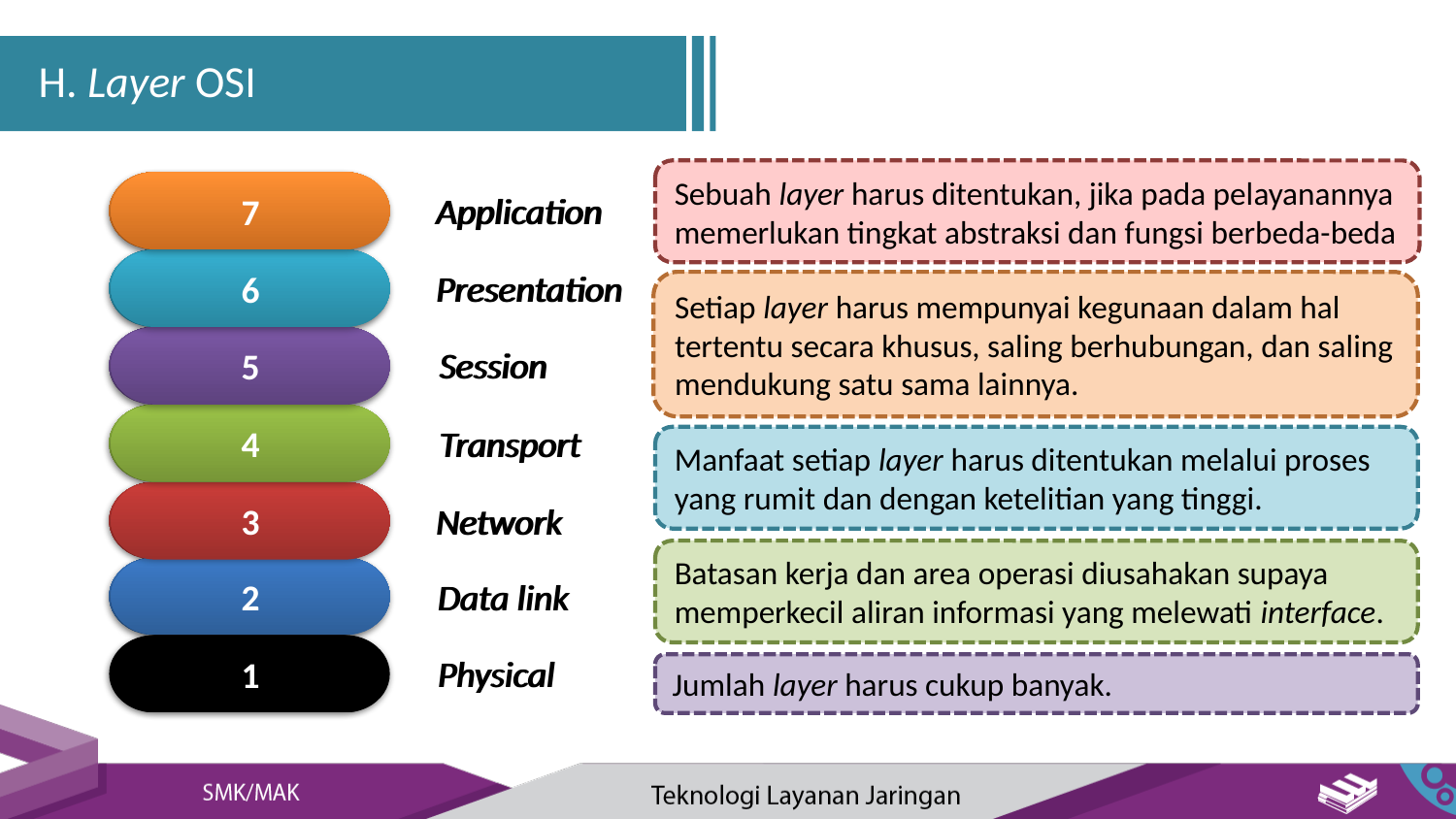

H. Layer OSI
Sebuah layer harus ditentukan, jika pada pelayanannya memerlukan tingkat abstraksi dan fungsi berbeda-beda
7
6
5
4
3
2
1
7
6
5
4
3
2
1
Application
Application
Presentation
Presentation
Setiap layer harus mempunyai kegunaan dalam hal tertentu secara khusus, saling berhubungan, dan saling mendukung satu sama lainnya.
Session
Session
Transport
Transport
Manfaat setiap layer harus ditentukan melalui proses yang rumit dan dengan ketelitian yang tinggi.
Network
Network
Batasan kerja dan area operasi diusahakan supaya memperkecil aliran informasi yang melewati interface.
Data link
Data link
Physical
Physical
Jumlah layer harus cukup banyak.